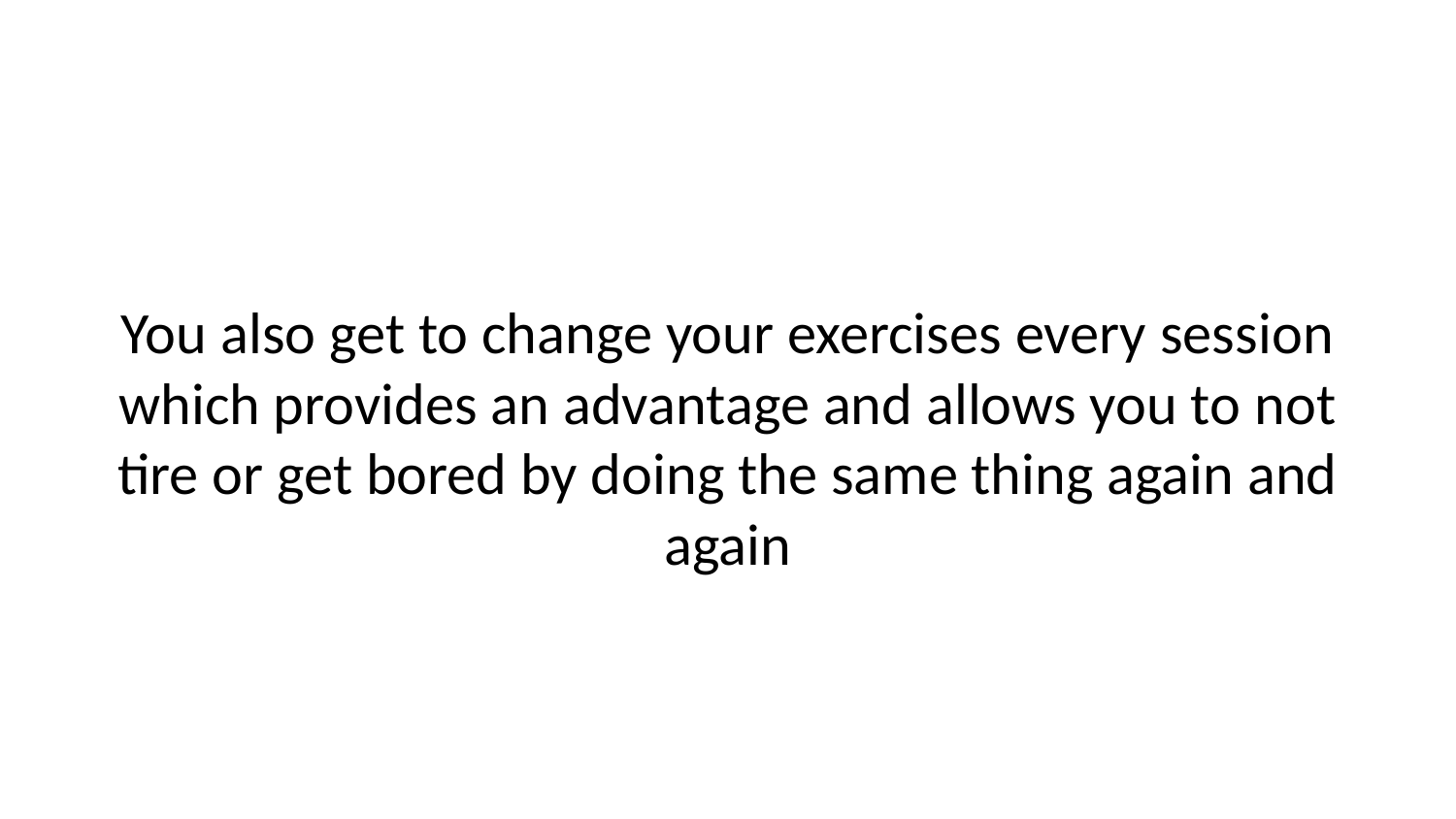

You also get to change your exercises every session which provides an advantage and allows you to not tire or get bored by doing the same thing again and again